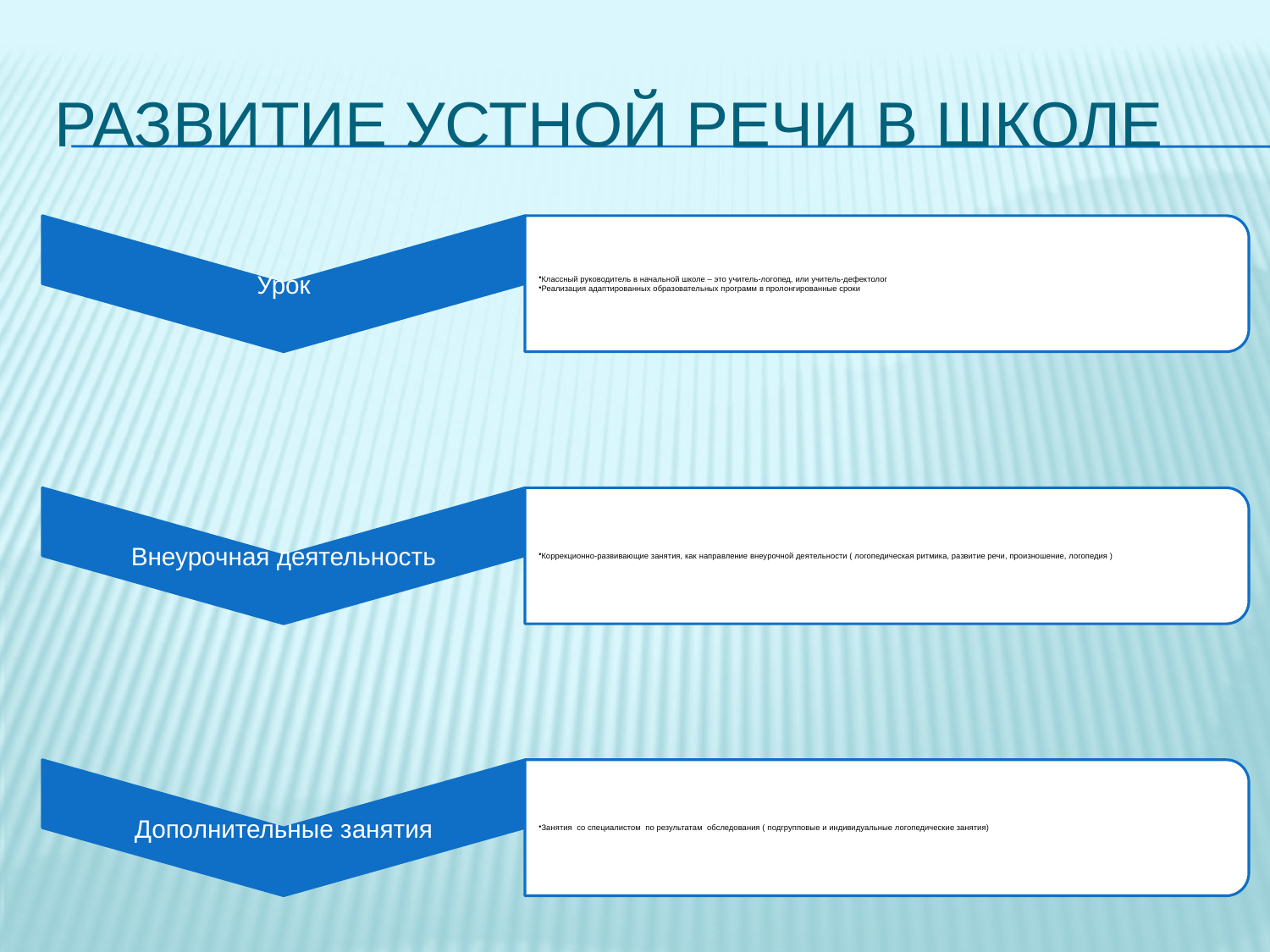

# Развитие устной речи в школе
Урок
Классный руководитель в начальной школе – это учитель-логопед, или учитель-дефектолог
Внеурочная деятельность
Коррекционно-развивающие занятия, как направление внеурочной деятельности ( логопедическая ритмика, развитие речи, произношение, логопедия )
Дополнительные занятия
Занятия  со специалистом  по результатам  обследования ( подгрупповые и индивидуальные логопедические занятия)
Реализация адаптированных образовательных программ в пролонгированные сроки